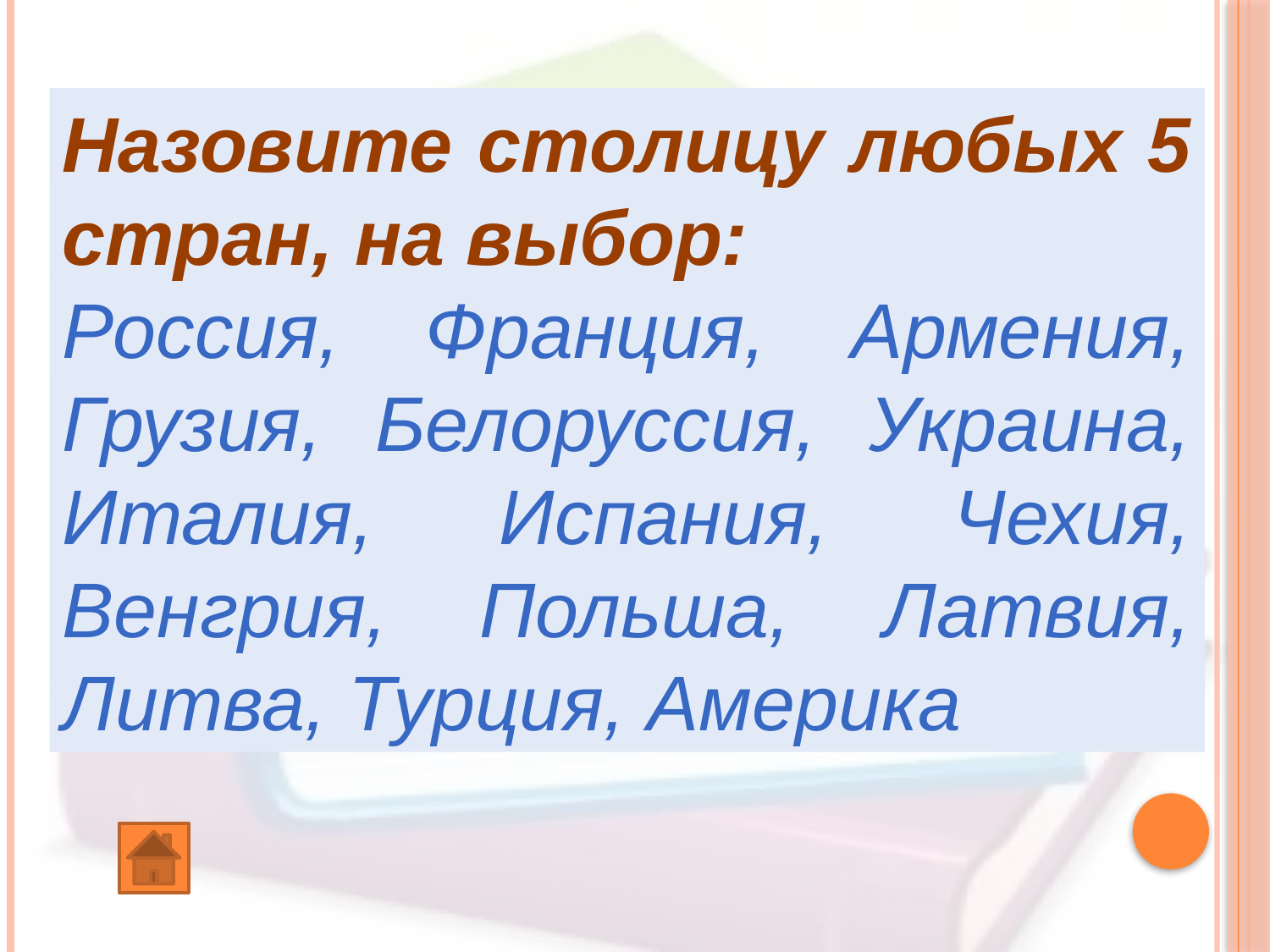

Назовите столицу любых 5 стран, на выбор:
Россия, Франция, Армения, Грузия, Белоруссия, Украина, Италия, Испания, Чехия, Венгрия, Польша, Латвия, Литва, Турция, Америка